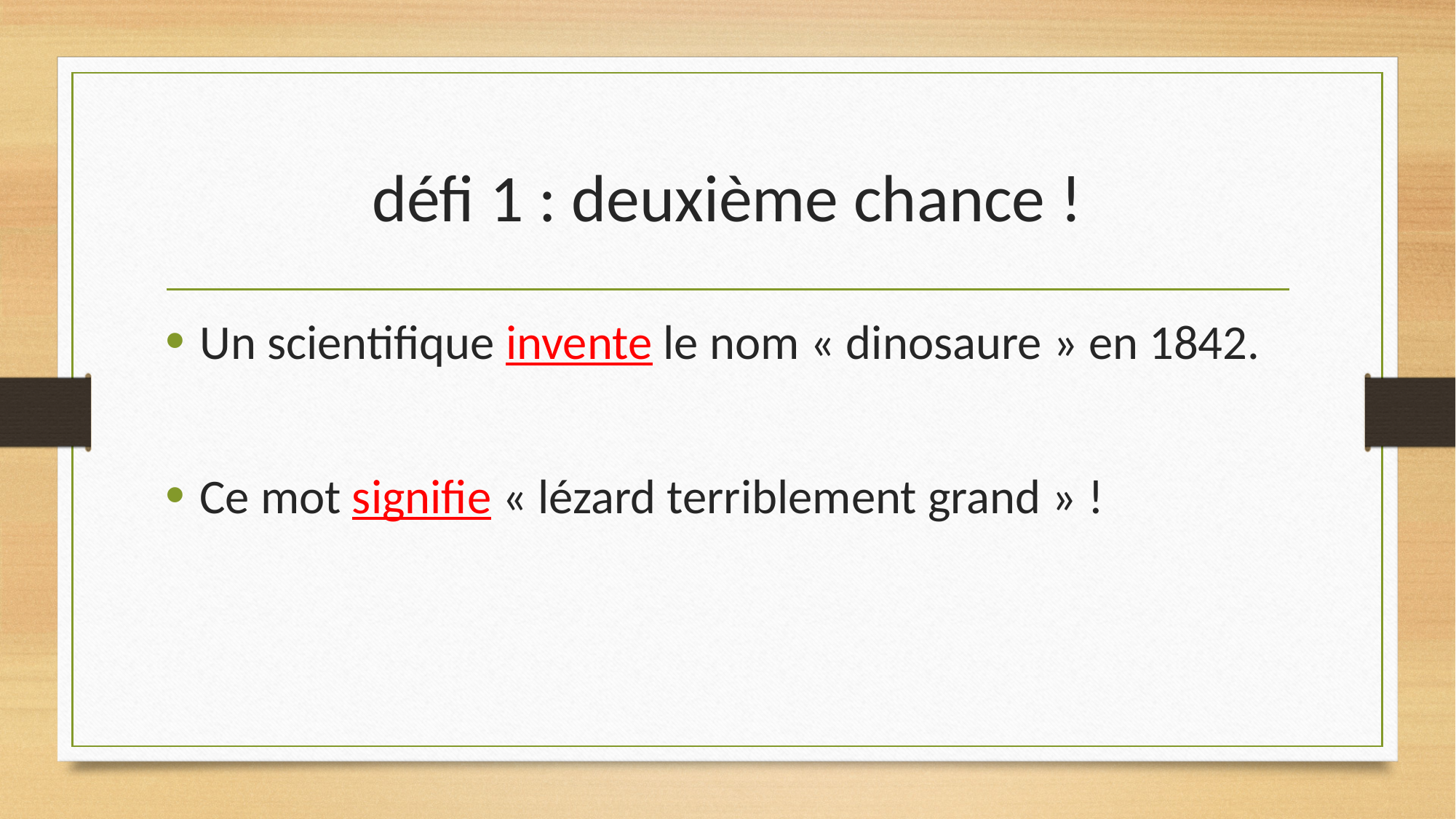

# défi 1 : deuxième chance !
Un scientifique invente le nom « dinosaure » en 1842.

Ce mot signifie « lézard terriblement grand » !